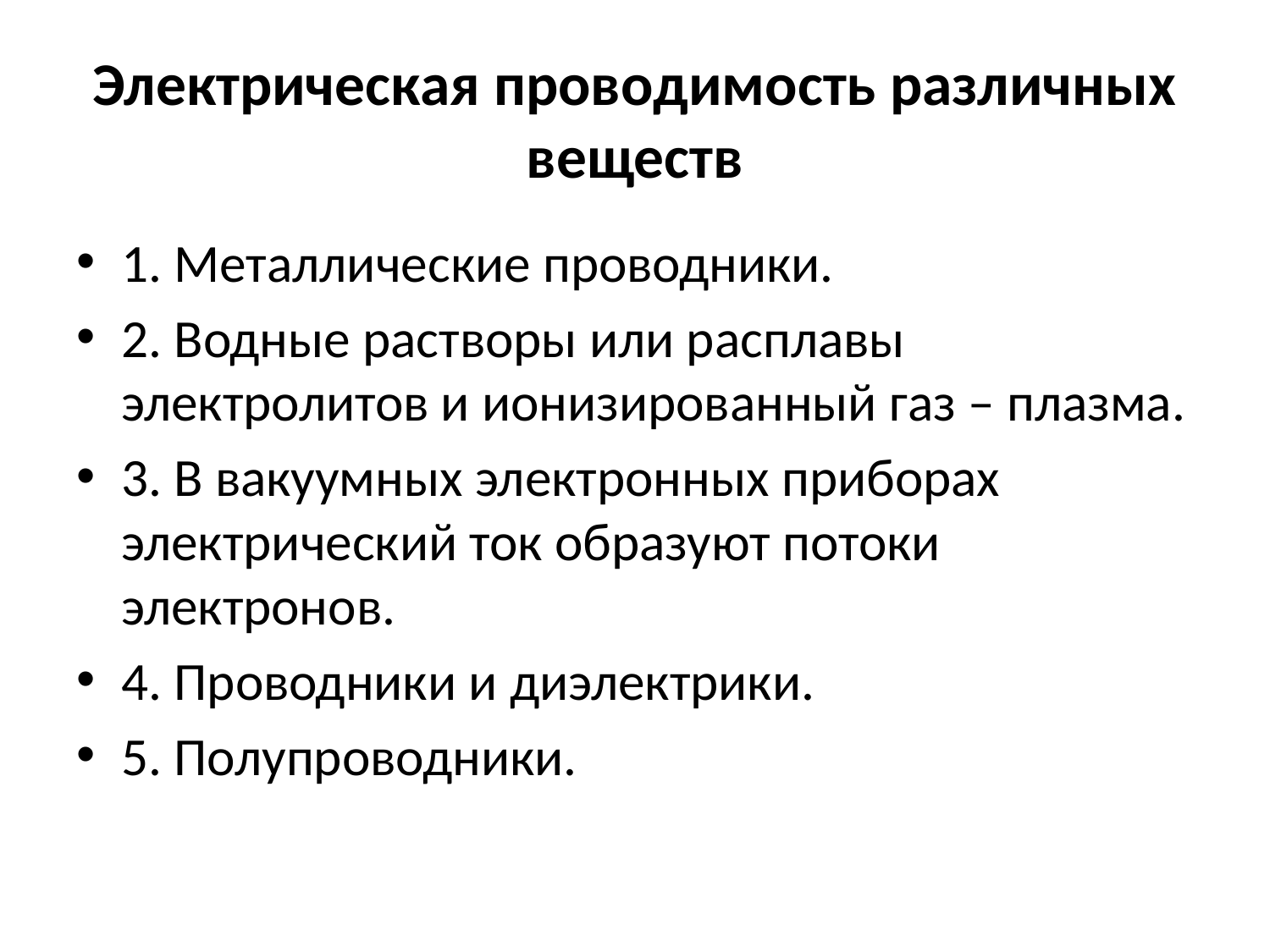

# Электрическая проводимость различных веществ
1. Металлические проводники.
2. Водные растворы или расплавы электролитов и ионизированный газ – плазма.
3. В вакуумных электронных приборах электрический ток образуют потоки электронов.
4. Проводники и диэлектрики.
5. Полупроводники.